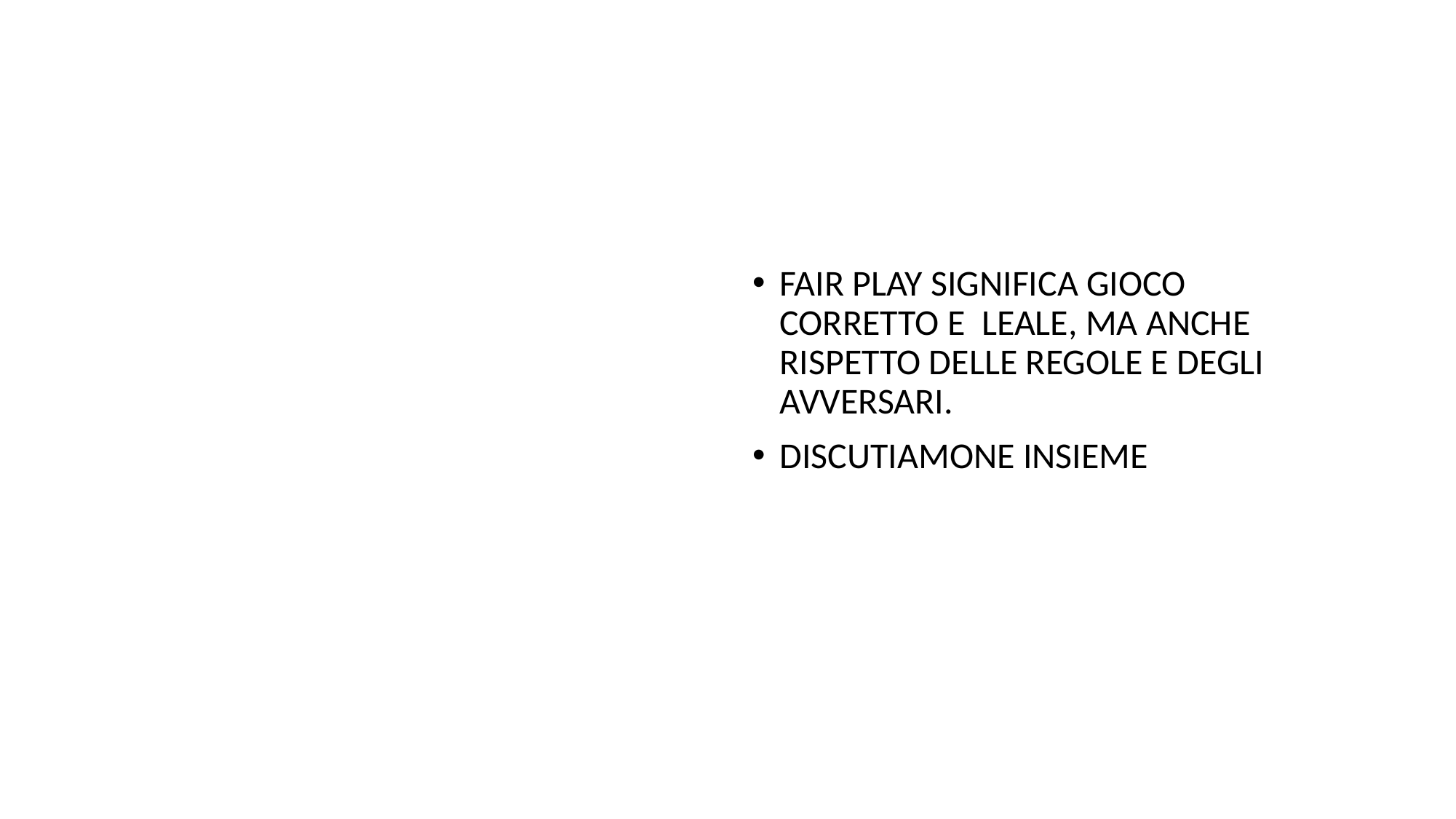

# ALL.1 : COS’E’ IL FAIR PLAY
FAIR PLAY SIGNIFICA GIOCO CORRETTO E  LEALE, MA ANCHE RISPETTO DELLE REGOLE E DEGLI AVVERSARI.
DISCUTIAMONE INSIEME